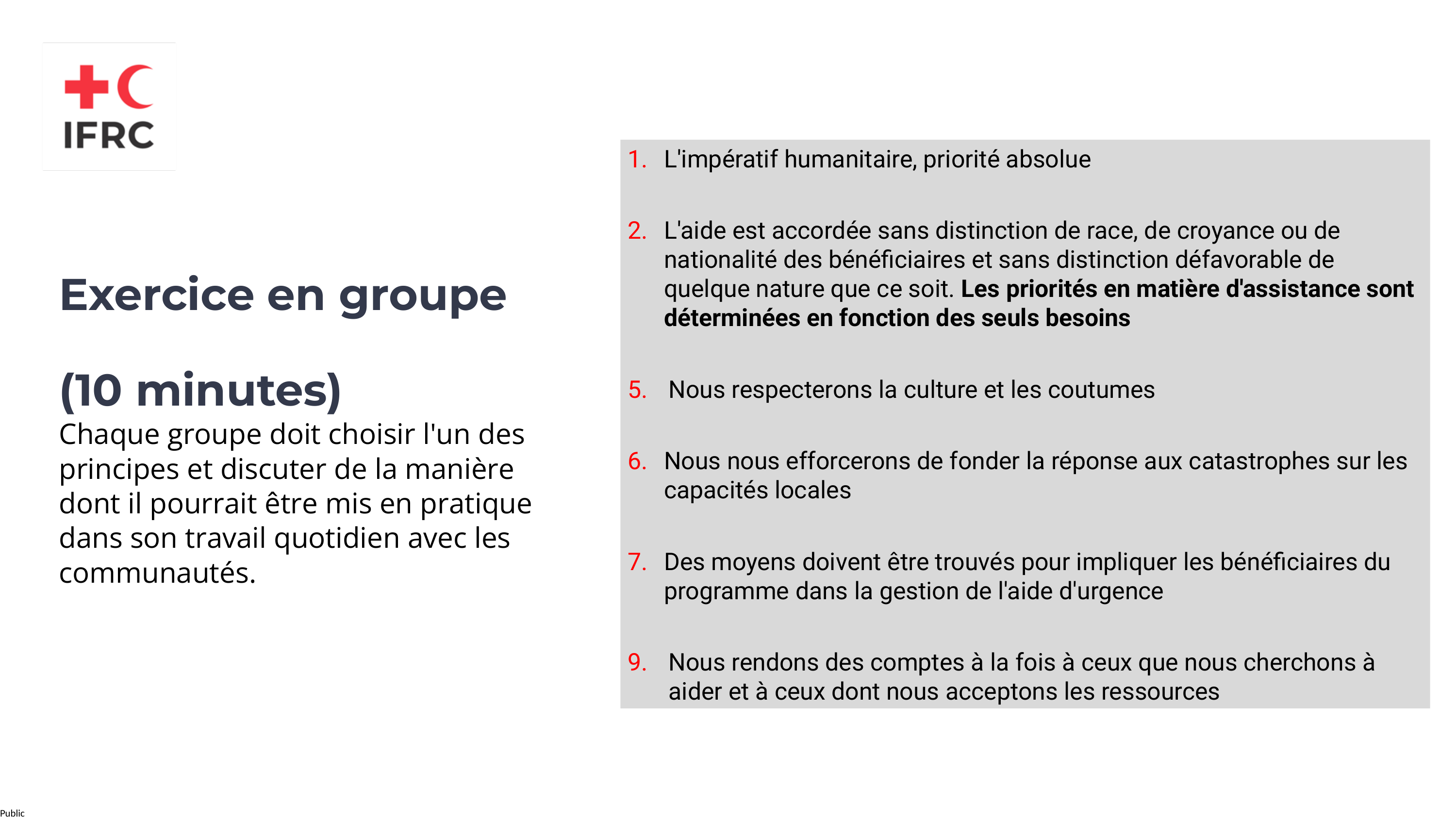

L'impératif humanitaire, priorité absolue
L'aide est accordée sans distinction de race, de croyance ou de nationalité des bénéficiaires et sans distinction défavorable de quelque nature que ce soit. Les priorités en matière d'assistance sont déterminées en fonction des seuls besoins
Nous respecterons la culture et les coutumes
Nous nous efforcerons de fonder la réponse aux catastrophes sur les capacités locales
Des moyens doivent être trouvés pour impliquer les bénéficiaires du programme dans la gestion de l'aide d'urgence
Nous rendons des comptes à la fois à ceux que nous cherchons à aider et à ceux dont nous acceptons les ressources
Exercice en groupe
(10 minutes)
Chaque groupe doit choisir l'un des principes et discuter de la manière dont il pourrait être mis en pratique dans son travail quotidien avec les communautés.